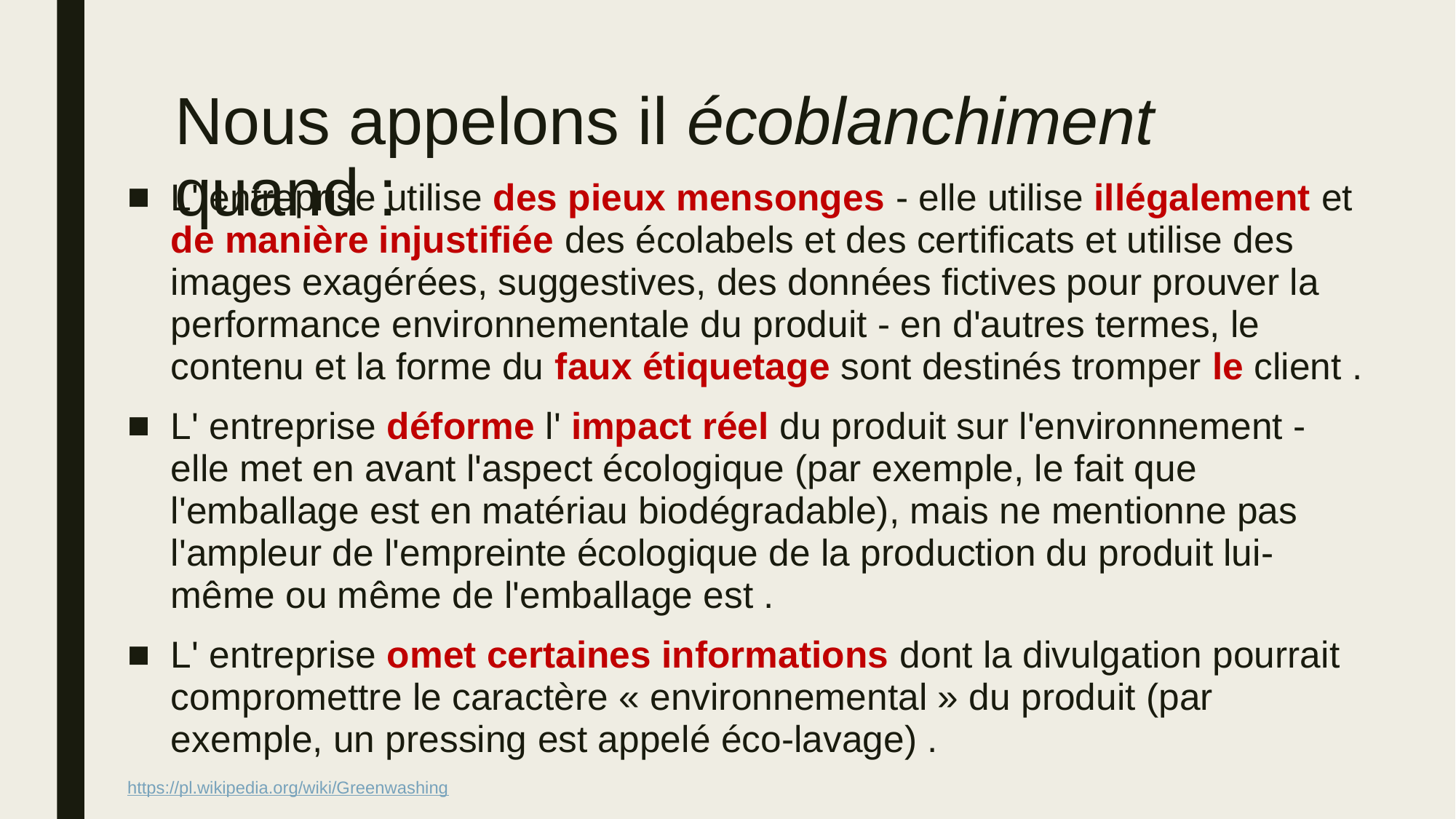

# Nous appelons il écoblanchiment quand :
L' entreprise utilise des pieux mensonges - elle utilise illégalement et de manière injustifiée des écolabels et des certificats et utilise des images exagérées, suggestives, des données fictives pour prouver la performance environnementale du produit - en d'autres termes, le contenu et la forme du faux étiquetage sont destinés tromper le client .
L' entreprise déforme l' impact réel du produit sur l'environnement - elle met en avant l'aspect écologique (par exemple, le fait que l'emballage est en matériau biodégradable), mais ne mentionne pas l'ampleur de l'empreinte écologique de la production du produit lui-même ou même de l'emballage est .
L' entreprise omet certaines informations dont la divulgation pourrait compromettre le caractère « environnemental » du produit (par exemple, un pressing est appelé éco-lavage) .
https://pl.wikipedia.org/wiki/Greenwashing